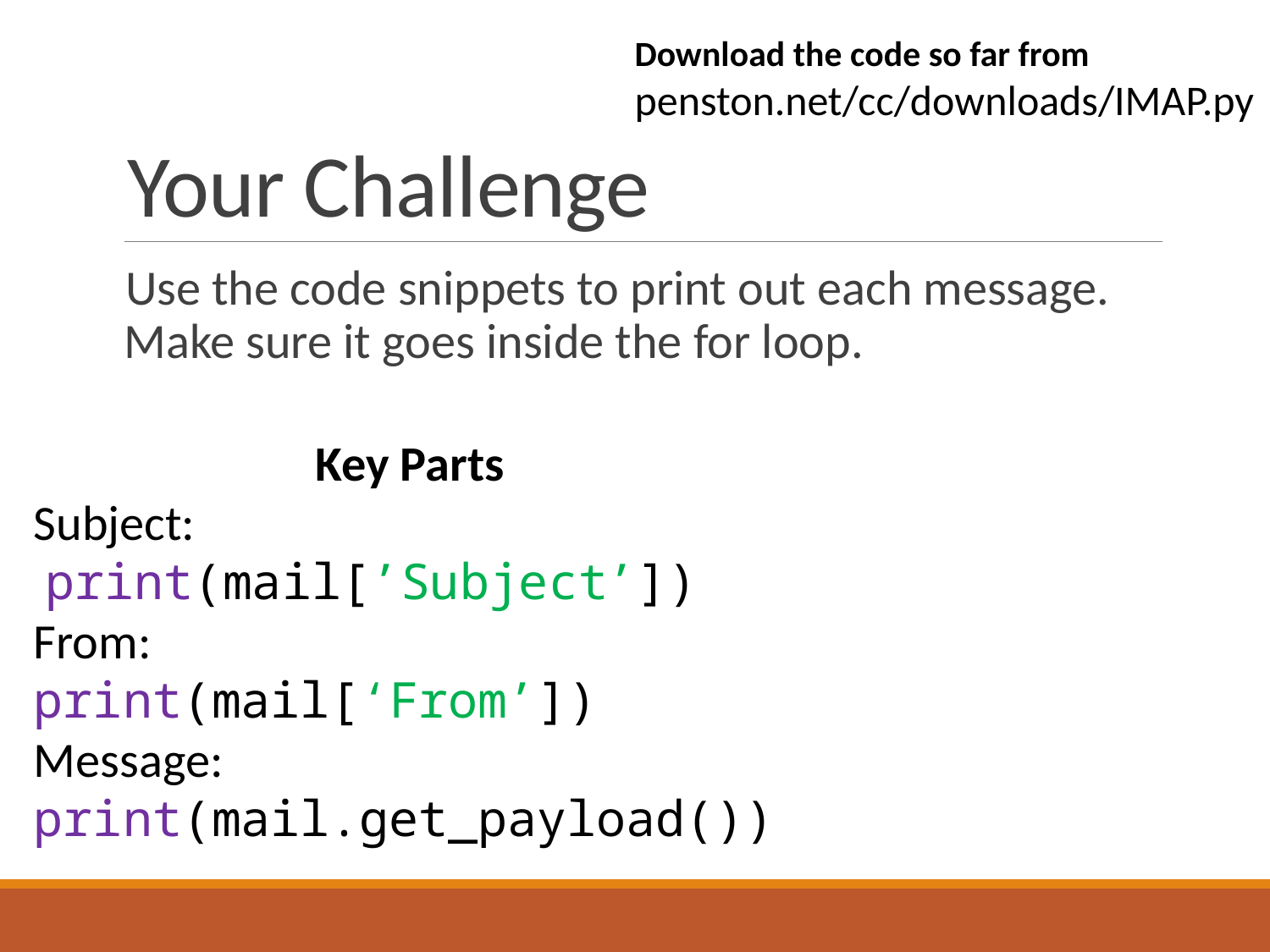

Download the code so far from
penston.net/cc/downloads/IMAP.py
# Your Challenge
Use the code snippets to print out each message. Make sure it goes inside the for loop.

Key Parts
Subject:
 print(mail[’Subject’])
From:
print(mail[‘From’])
Message:
print(mail.get_payload())